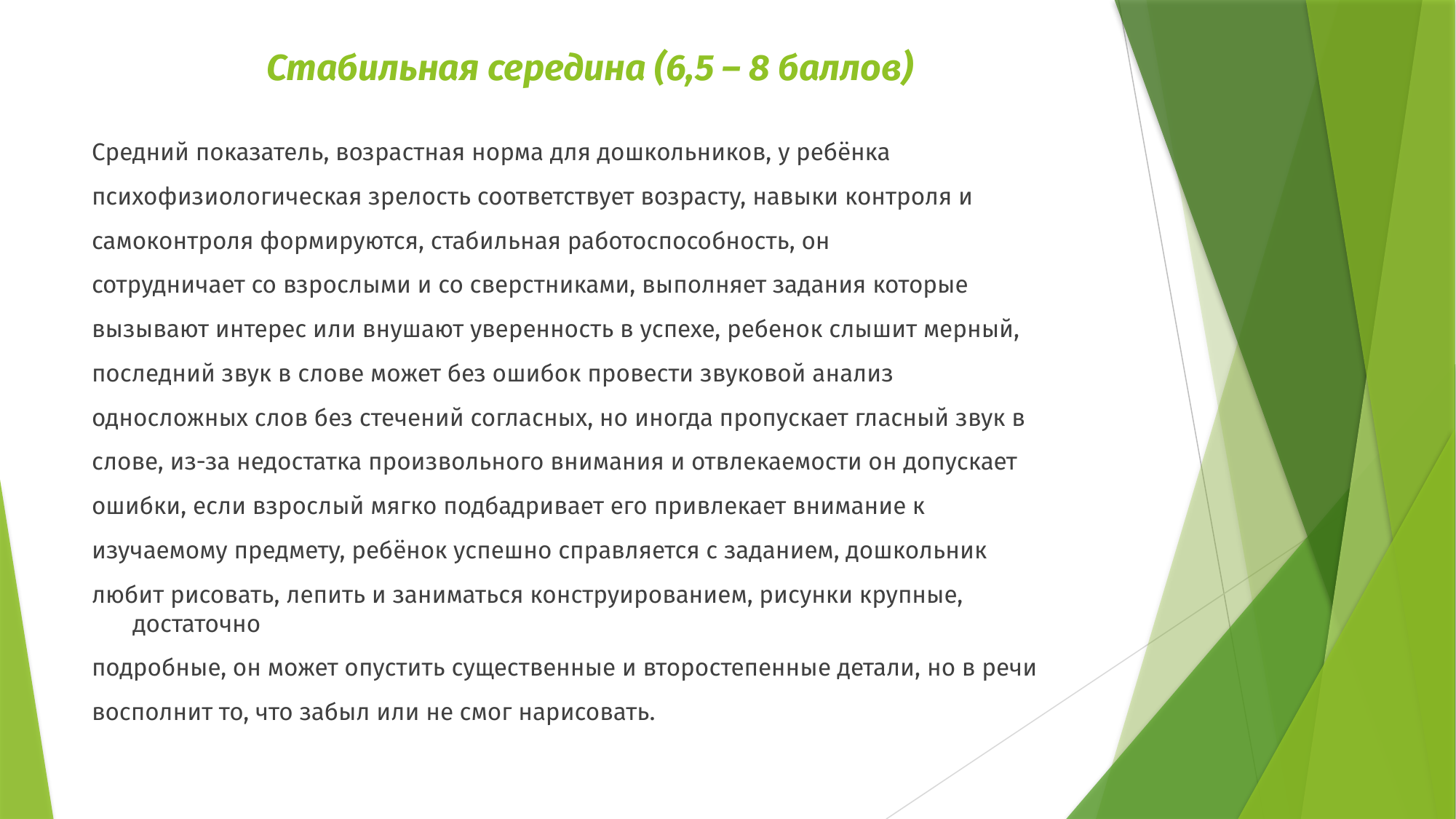

# Стабильная середина (6,5 – 8 баллов)
Средний показатель, возрастная норма для дошкольников, у ребёнка
психофизиологическая зрелость соответствует возрасту, навыки контроля и
самоконтроля формируются, стабильная работоспособность, он
сотрудничает со взрослыми и со сверстниками, выполняет задания которые
вызывают интерес или внушают уверенность в успехе, ребенок слышит мерный,
последний звук в слове может без ошибок провести звуковой анализ
односложных слов без стечений согласных, но иногда пропускает гласный звук в
слове, из-за недостатка произвольного внимания и отвлекаемости он допускает
ошибки, если взрослый мягко подбадривает его привлекает внимание к
изучаемому предмету, ребёнок успешно справляется с заданием, дошкольник
любит рисовать, лепить и заниматься конструированием, рисунки крупные, достаточно
подробные, он может опустить существенные и второстепенные детали, но в речи
восполнит то, что забыл или не смог нарисовать.